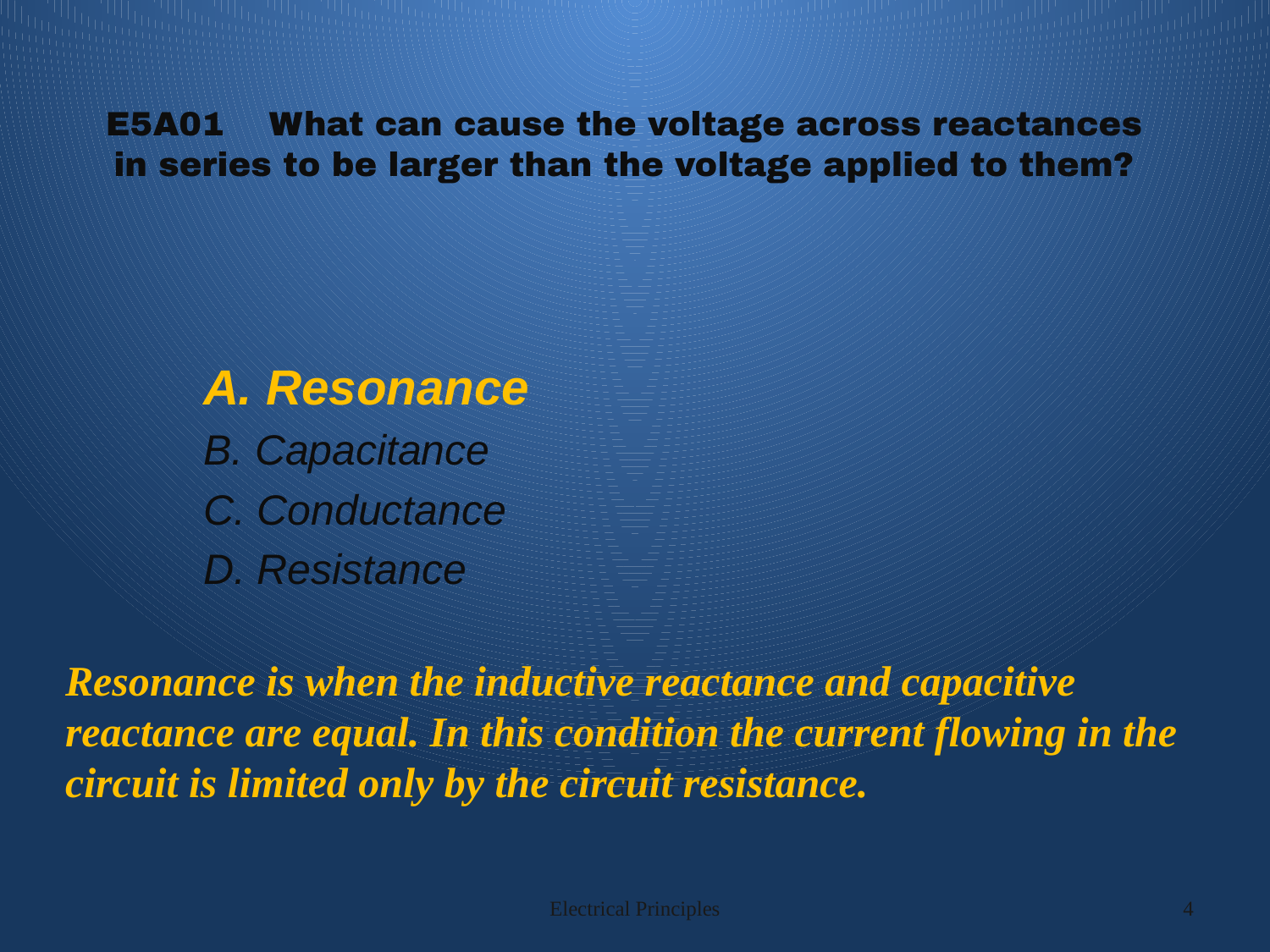

# E5A01    What can cause the voltage across reactances in series to be larger than the voltage applied to them?
A. Resonance
B. Capacitance
C. Conductance
D. Resistance

Resonance is when the inductive reactance and capacitive reactance are equal. In this condition the current flowing in the circuit is limited only by the circuit resistance.
Electrical Principles
4